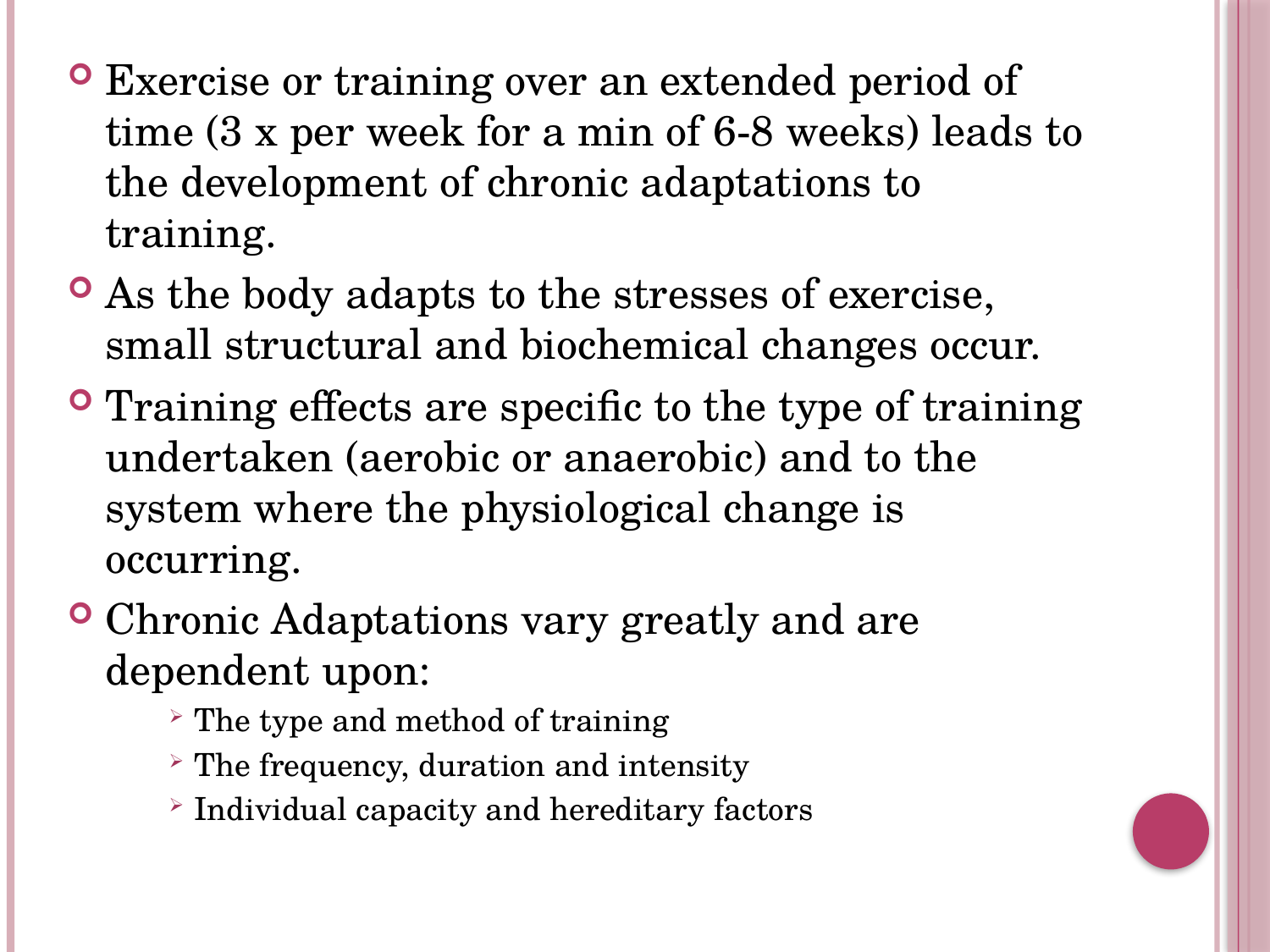

Exercise or training over an extended period of time (3 x per week for a min of 6-8 weeks) leads to the development of chronic adaptations to training.
As the body adapts to the stresses of exercise, small structural and biochemical changes occur.
Training effects are specific to the type of training undertaken (aerobic or anaerobic) and to the system where the physiological change is occurring.
Chronic Adaptations vary greatly and are dependent upon:
The type and method of training
The frequency, duration and intensity
Individual capacity and hereditary factors